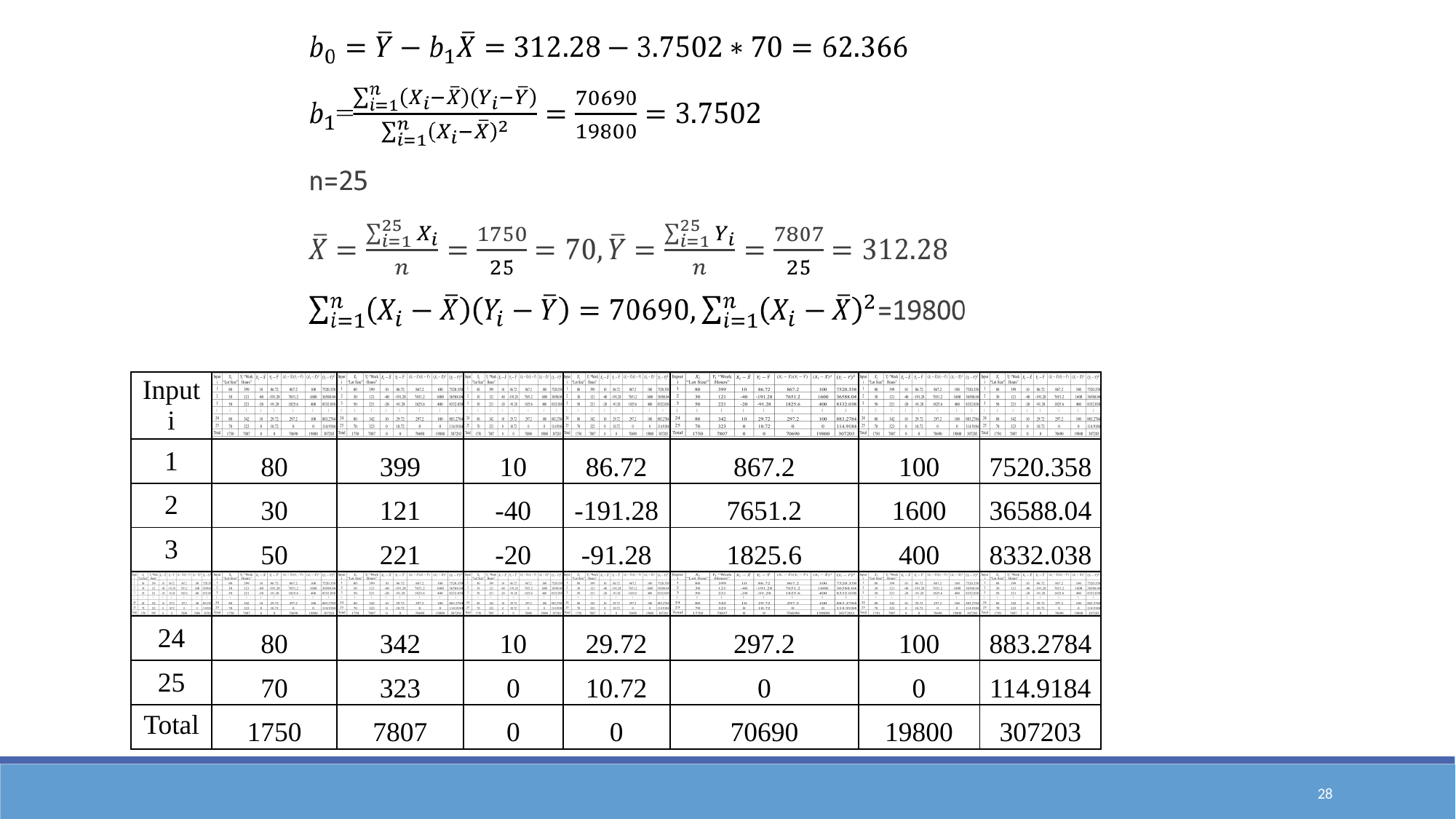

| Input i |  |  |  |  |  |  |  |
| --- | --- | --- | --- | --- | --- | --- | --- |
| 1 | 80 | 399 | 10 | 86.72 | 867.2 | 100 | 7520.358 |
| 2 | 30 | 121 | -40 | -191.28 | 7651.2 | 1600 | 36588.04 |
| 3 | 50 | 221 | -20 | -91.28 | 1825.6 | 400 | 8332.038 |
|  |  |  |  |  |  |  |  |
| 24 | 80 | 342 | 10 | 29.72 | 297.2 | 100 | 883.2784 |
| 25 | 70 | 323 | 0 | 10.72 | 0 | 0 | 114.9184 |
| Total | 1750 | 7807 | 0 | 0 | 70690 | 19800 | 307203 |
28